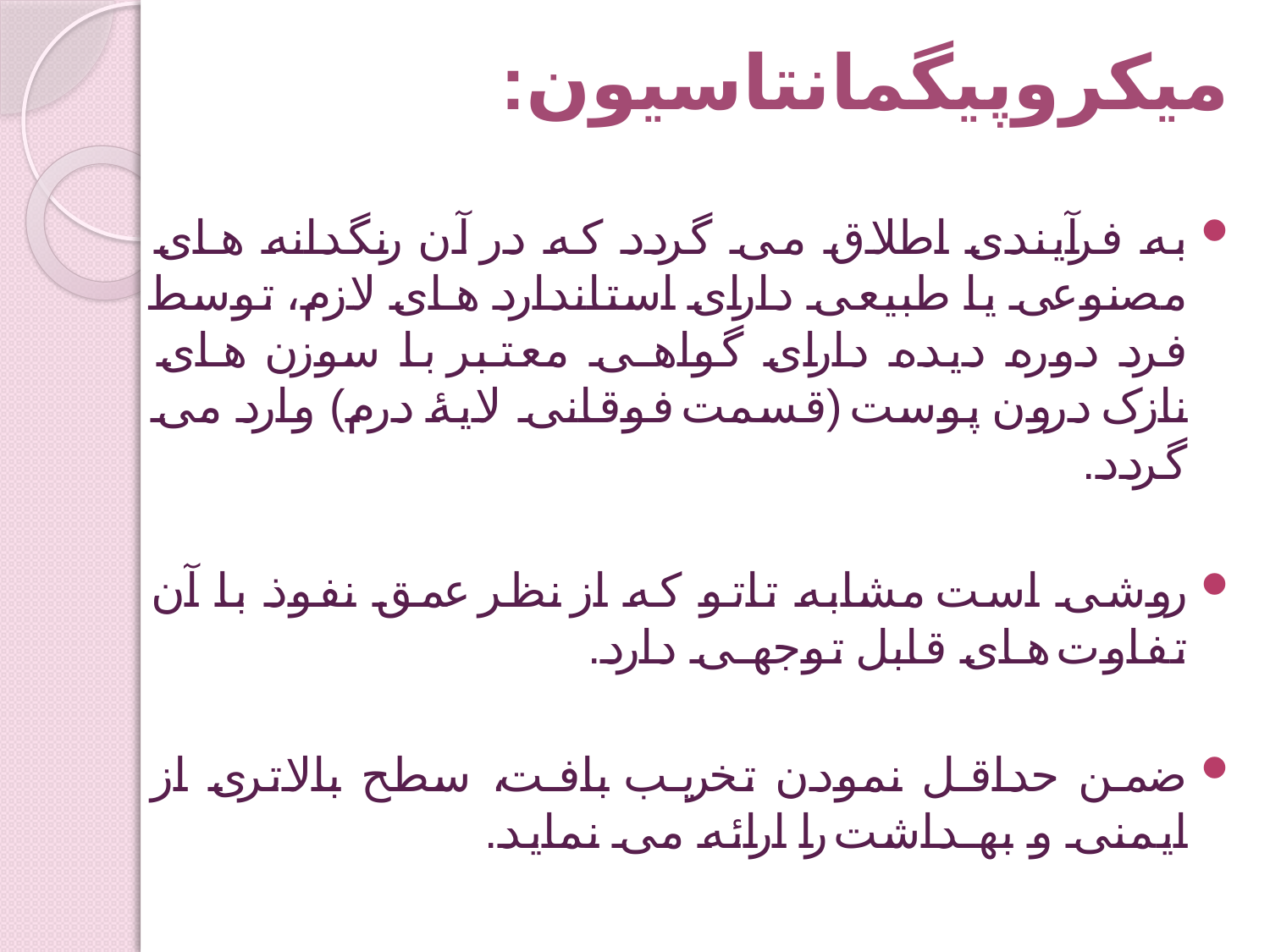

# میکروپیگمانتاسیون:
به فرآیندی اطلاق می گردد که در آن رنگدانه های مصنوعی یا طبیعی دارای استاندارد های لازم، توسط فرد دوره دیده دارای گواهی معتبر با سوزن های نازک درون پوست (قسمت فوقانی لایۀ درم) وارد می گردد.

روشی است مشابه تاتو که از نظر عمق نفوذ با آن تفاوت های قابل توجهی دارد.

ضمن حداقل نمودن تخریب بافت، سطح بالاتری از ایمنی و بهداشت را ارائه می نماید.